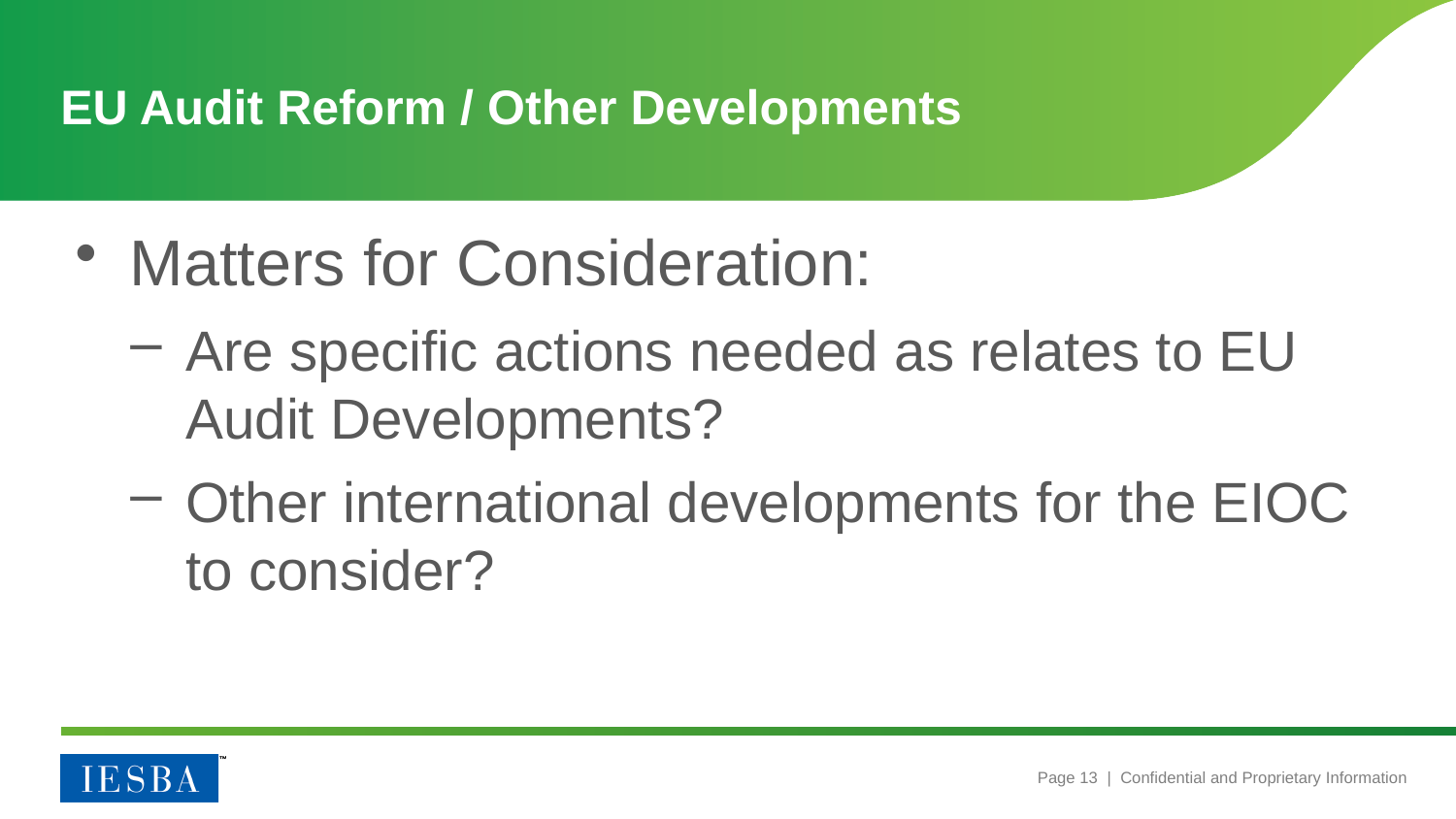

# EU Audit Reform / Other Developments
Matters for Consideration:
Are specific actions needed as relates to EU Audit Developments?
Other international developments for the EIOC to consider?